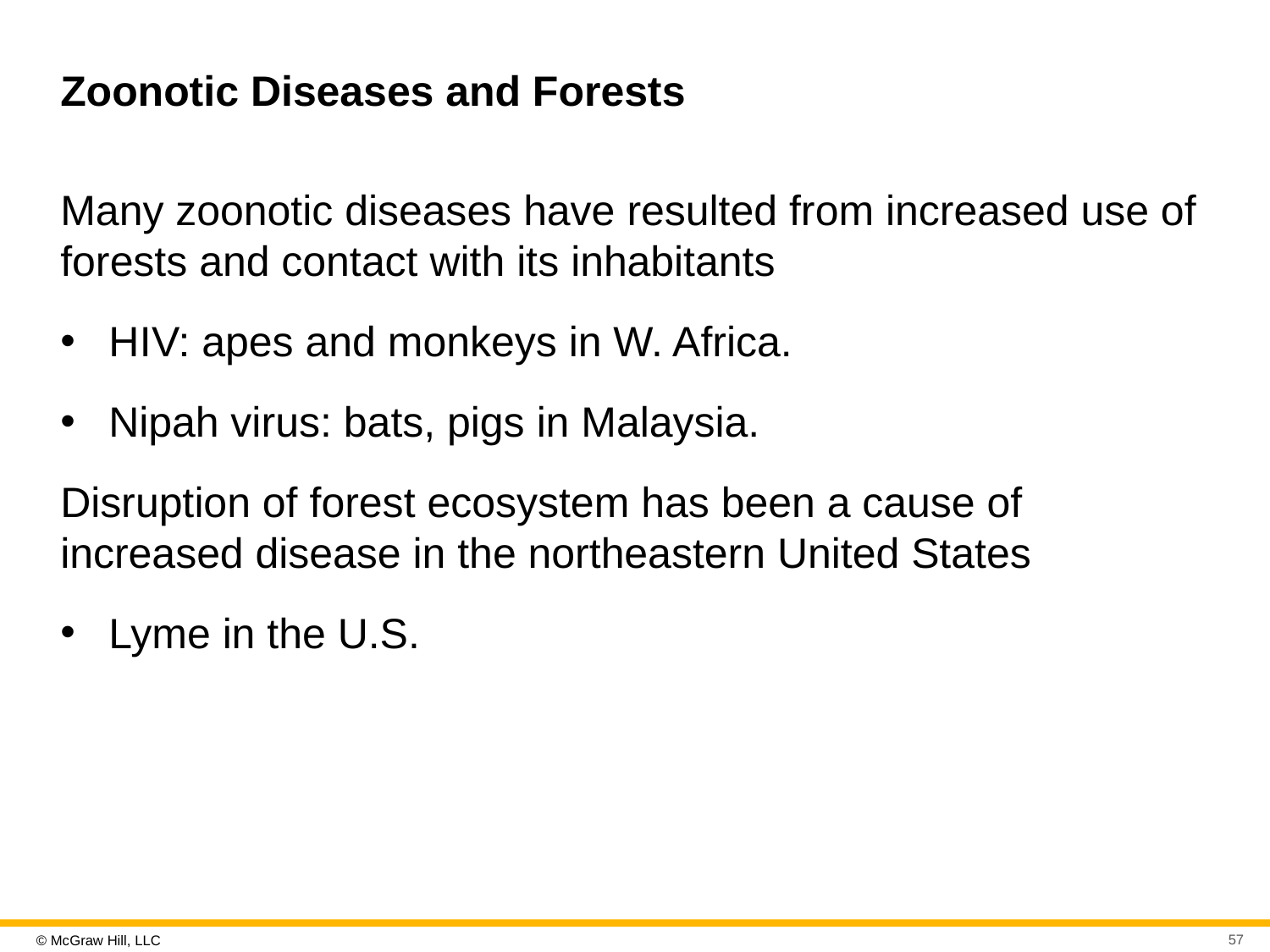

# Zoonotic Diseases and Forests
Many zoonotic diseases have resulted from increased use of forests and contact with its inhabitants
H I V: apes and monkeys in W. Africa.
Nipah virus: bats, pigs in Malaysia.
Disruption of forest ecosystem has been a cause of increased disease in the northeastern United States
Lyme in the U.S.
57